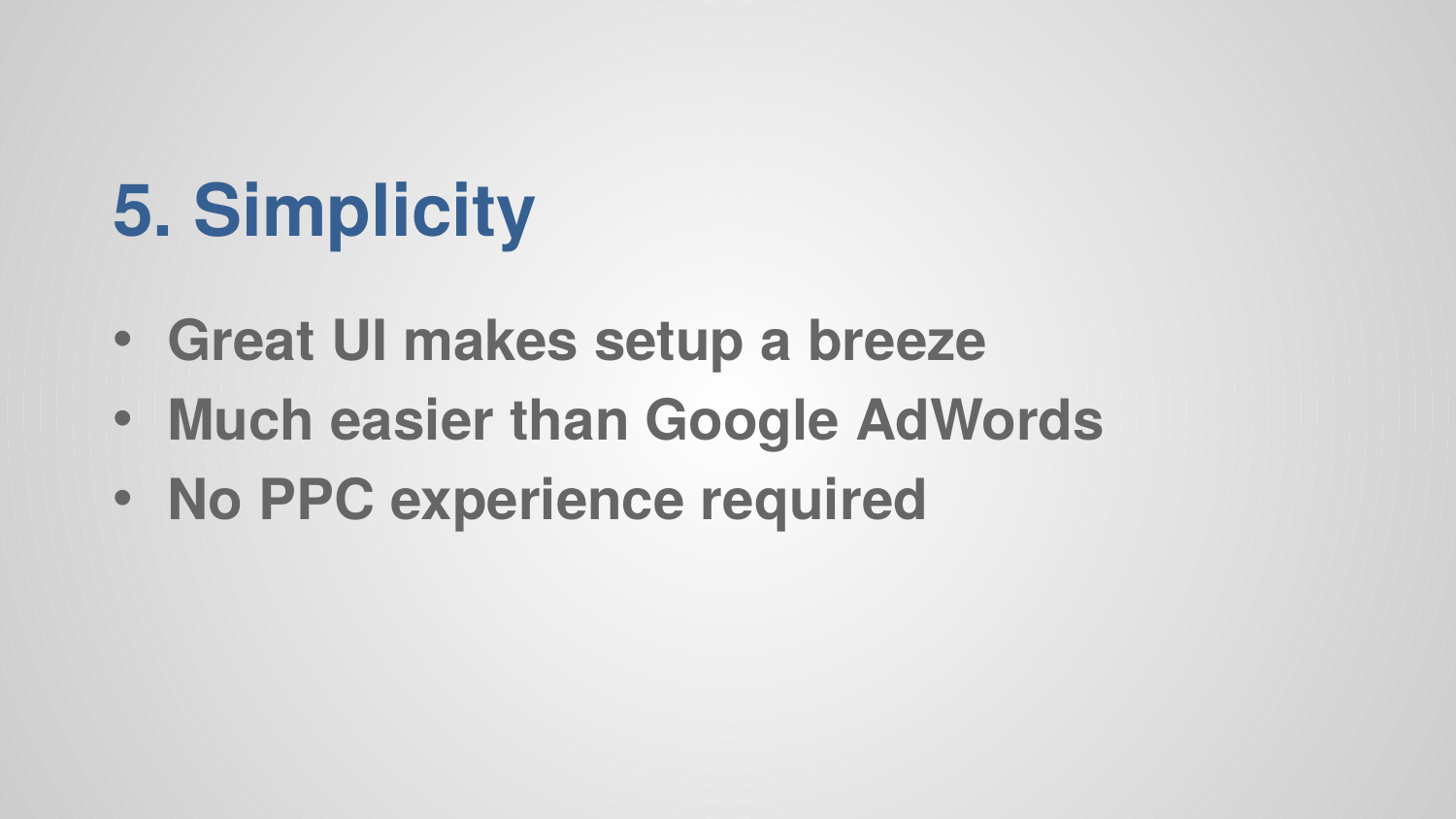

# 5. Simplicity
Great UI makes setup a breeze
Much easier than Google AdWords
No PPC experience required